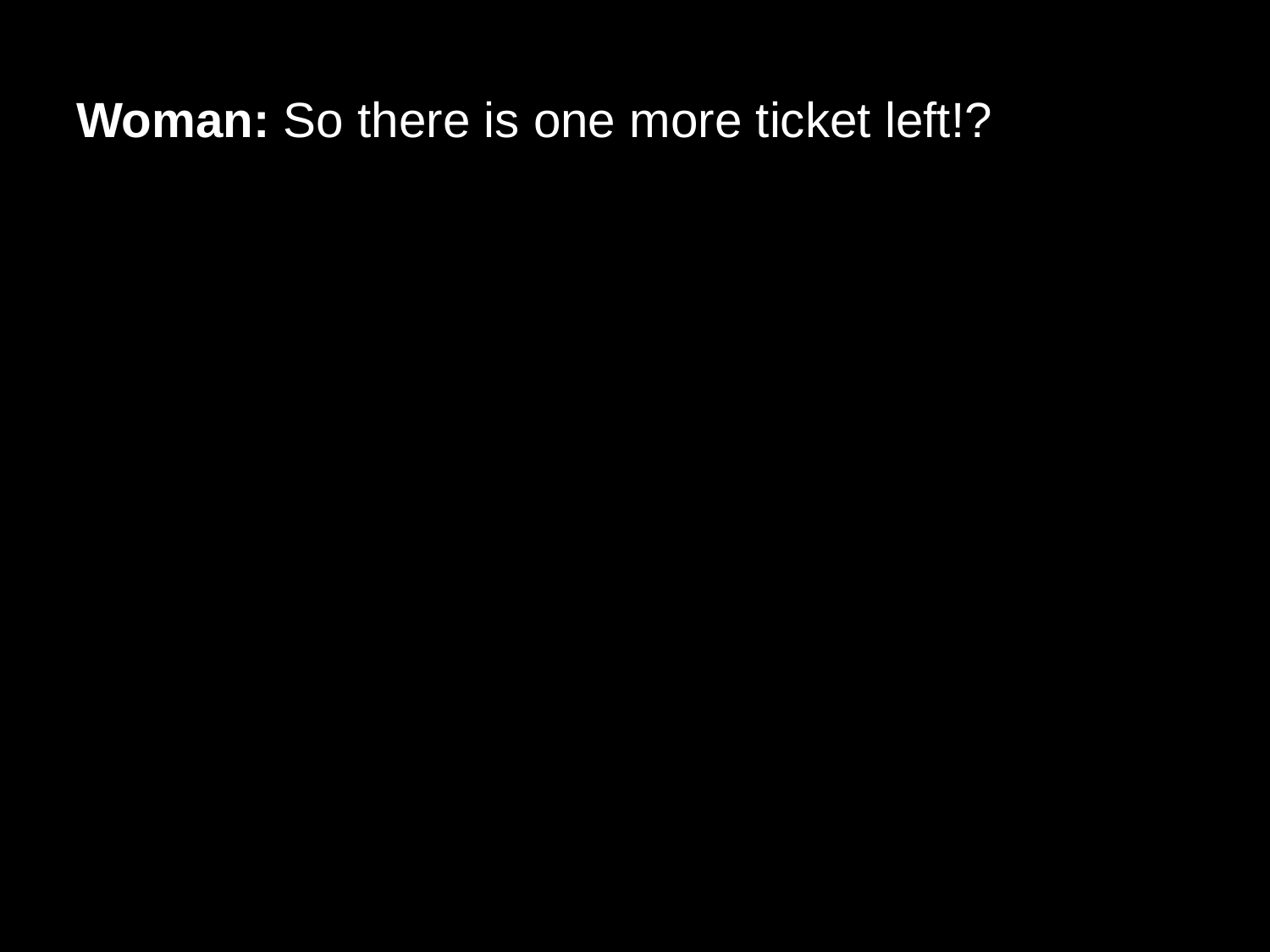

# Woman: So there is one more ticket left!?